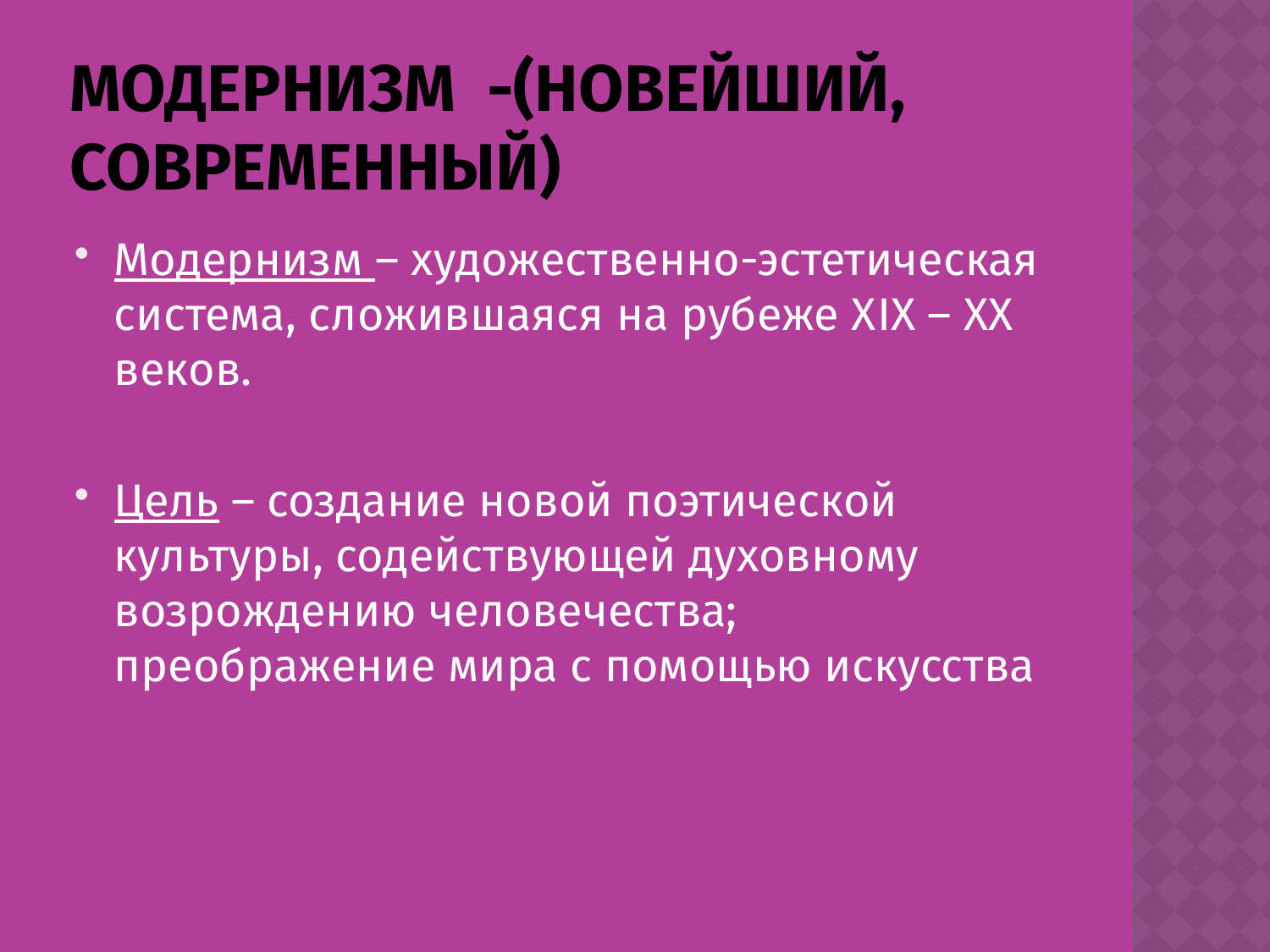

# Модернизм  -(новейший, современный)
Модернизм – художественно-эстетическая система, сложившаяся на рубеже ХIХ – ХХ веков.

Цель – создание новой поэтической культуры, содействующей духовному возрождению человечества; преображение мира с помощью искусства